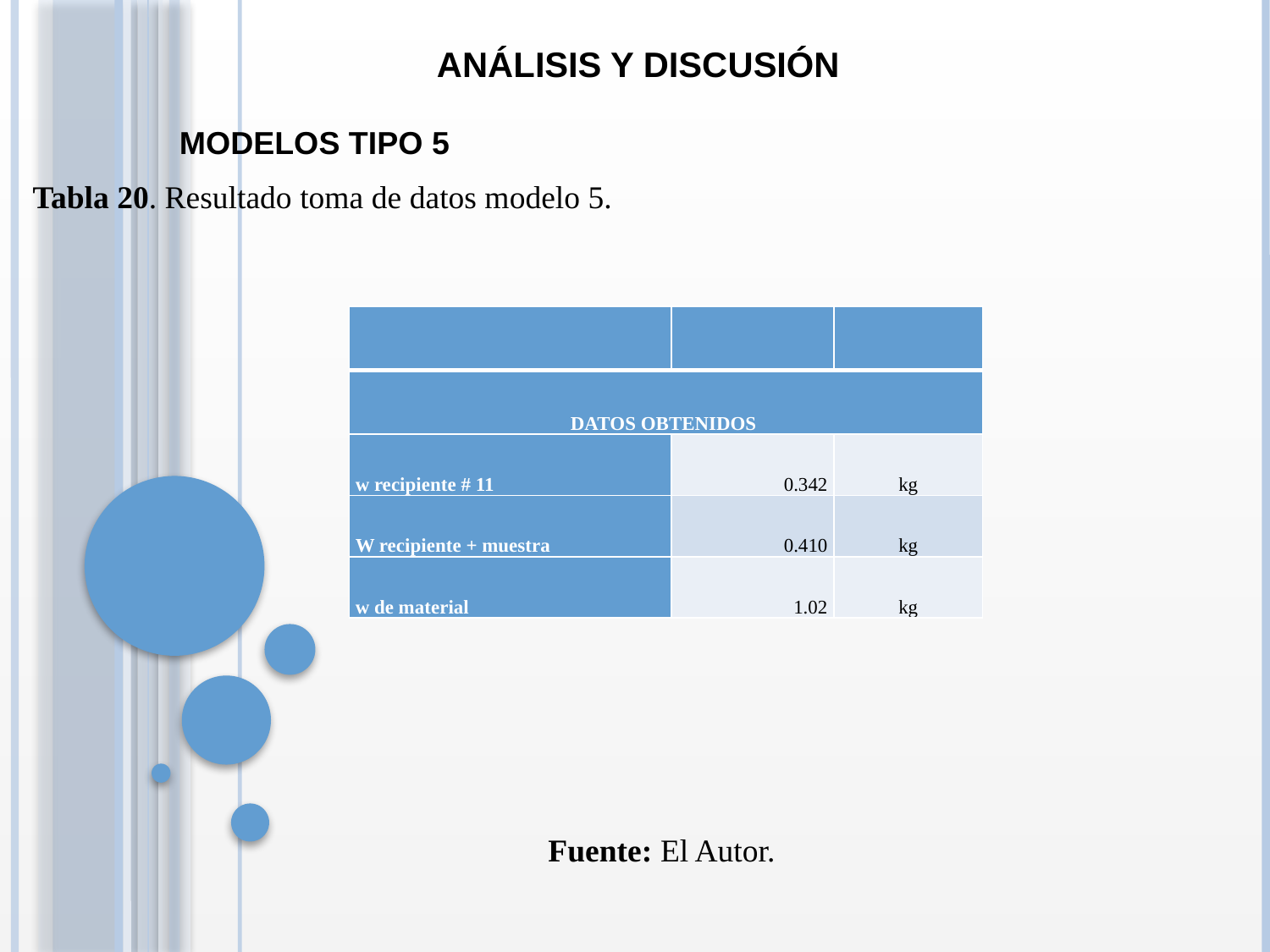

ANÁLISIS Y DISCUSIÓN

 MODELOS TIPO 5
Tabla 20. Resultado toma de datos modelo 5.
|  |  |  |
| --- | --- | --- |
| DATOS OBTENIDOS |  |  |
| w recipiente # 11 | 0.342 | kg |
| W recipiente + muestra | 0.410 | kg |
| w de material | 1.02 | kg |
Fuente: El Autor.